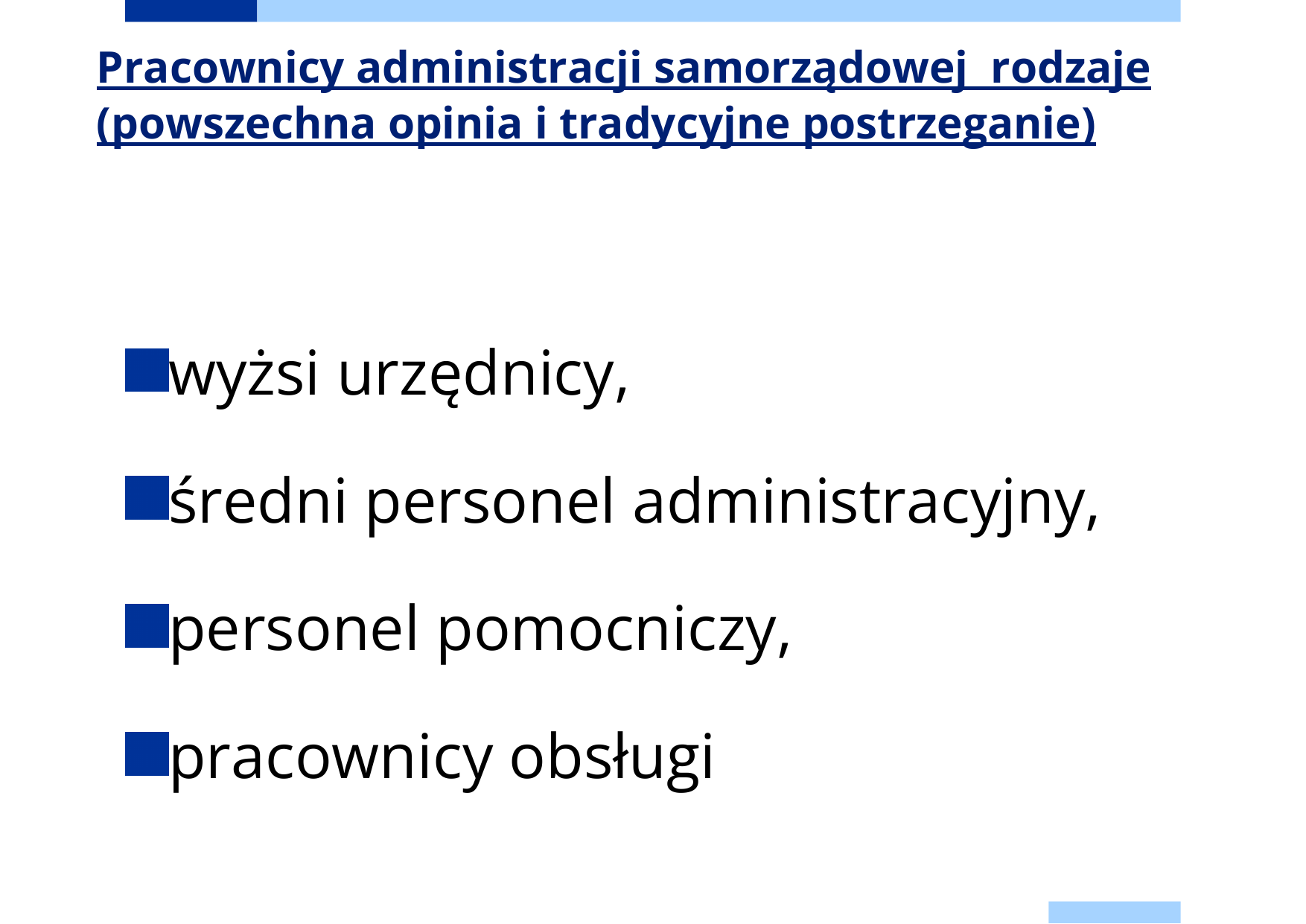

# Pracownicy administracji samorządowej  rodzaje (powszechna opinia i tradycyjne postrzeganie)

wyżsi urzędnicy,
średni personel administracyjny,
personel pomocniczy,
pracownicy obsługi